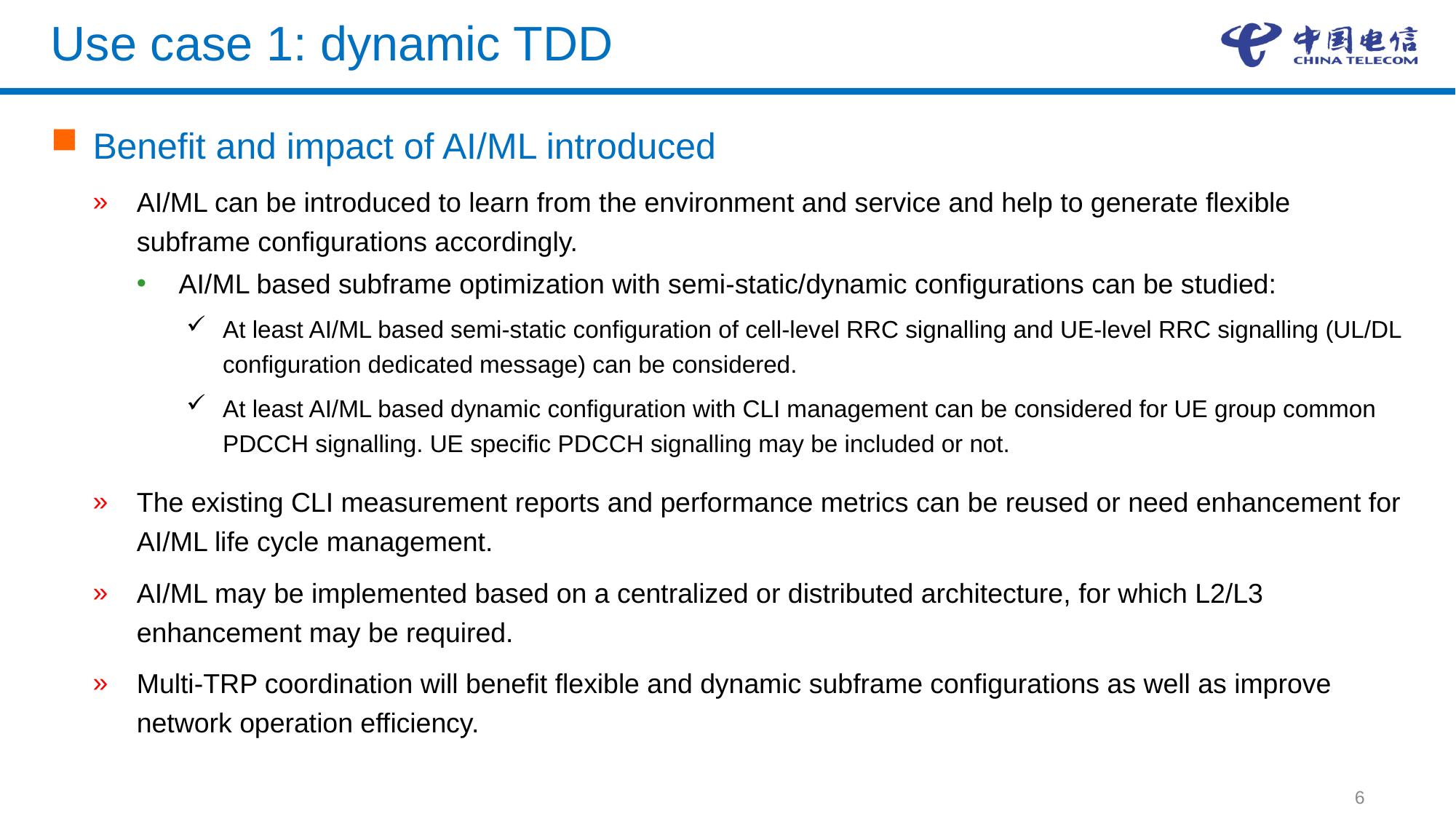

# Use case 1: dynamic TDD
Benefit and impact of AI/ML introduced
AI/ML can be introduced to learn from the environment and service and help to generate flexible subframe configurations accordingly.
AI/ML based subframe optimization with semi-static/dynamic configurations can be studied:
At least AI/ML based semi-static configuration of cell-level RRC signalling and UE-level RRC signalling (UL/DL configuration dedicated message) can be considered.
At least AI/ML based dynamic configuration with CLI management can be considered for UE group common PDCCH signalling. UE specific PDCCH signalling may be included or not.
The existing CLI measurement reports and performance metrics can be reused or need enhancement for AI/ML life cycle management.
AI/ML may be implemented based on a centralized or distributed architecture, for which L2/L3 enhancement may be required.
Multi-TRP coordination will benefit flexible and dynamic subframe configurations as well as improve network operation efficiency.
6